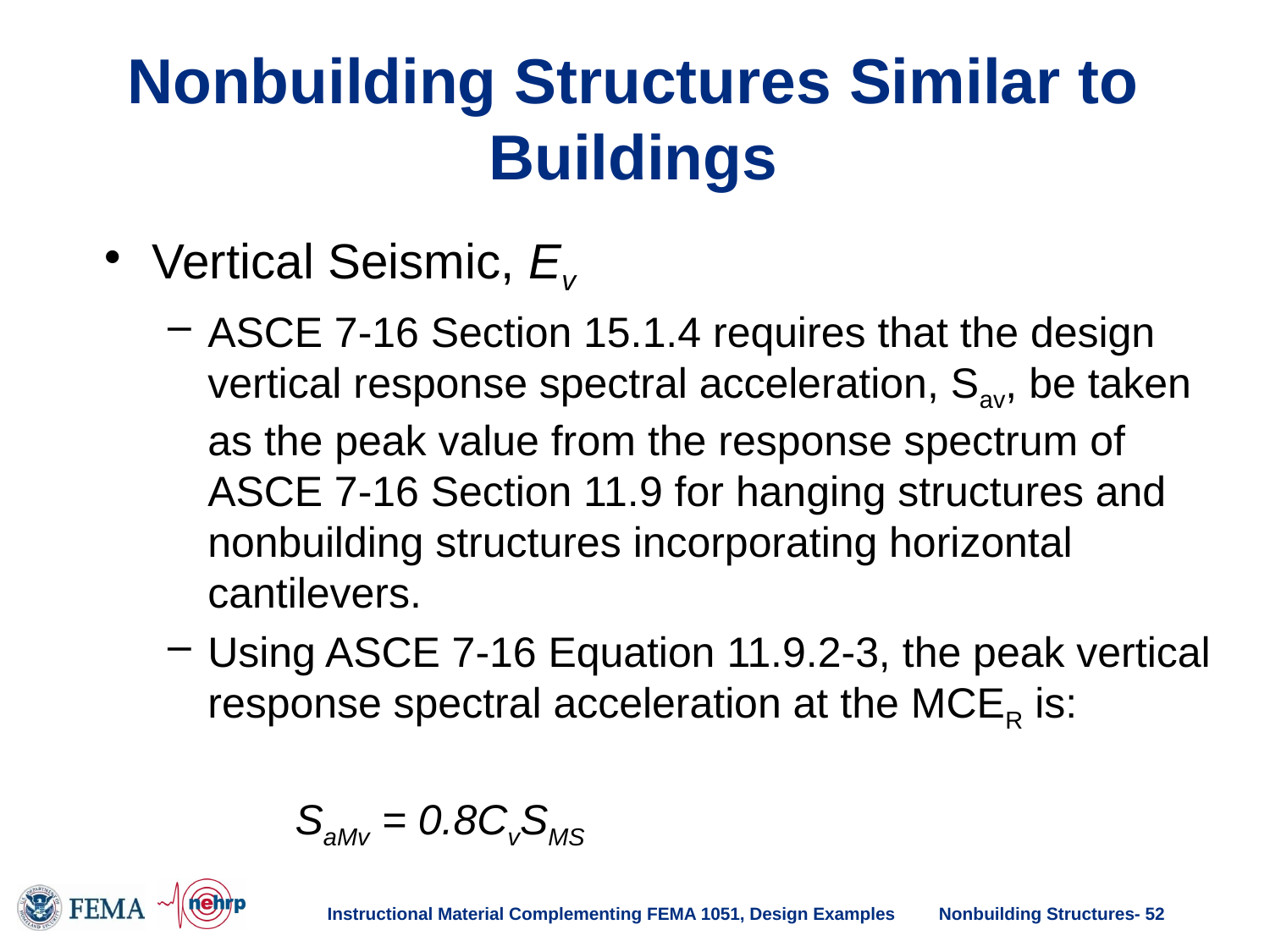

# Nonbuilding Structures Similar to Buildings
Vertical Seismic, Ev
ASCE 7-16 Section 15.1.4 requires that the design vertical response spectral acceleration, Sav, be taken as the peak value from the response spectrum of ASCE 7-16 Section 11.9 for hanging structures and nonbuilding structures incorporating horizontal cantilevers.
Using ASCE 7-16 Equation 11.9.2-3, the peak vertical response spectral acceleration at the MCER is:
	SaMv = 0.8CvSMS
Instructional Material Complementing FEMA 1051, Design Examples
Nonbuilding Structures- 52